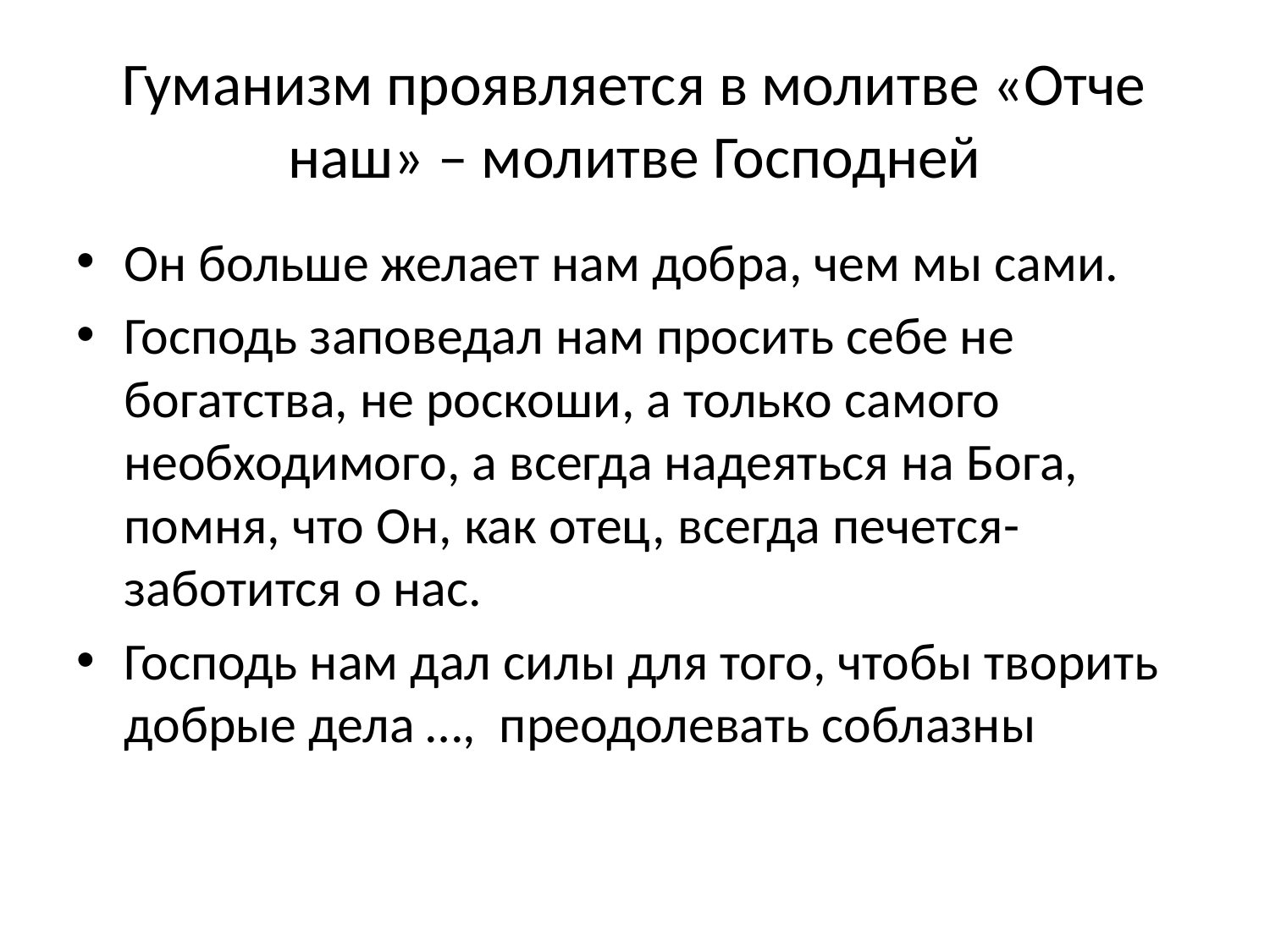

# Гуманизм проявляется в молитве «Отче наш» – молитве Господней
Он больше желает нам добра, чем мы сами.
Господь заповедал нам просить себе не богатства, не роскоши, а только самого необходимого, а всегда надеяться на Бога, помня, что Он, как отец, всегда печется- заботится о нас.
Господь нам дал силы для того, чтобы творить добрые дела …,  преодолевать соблазны